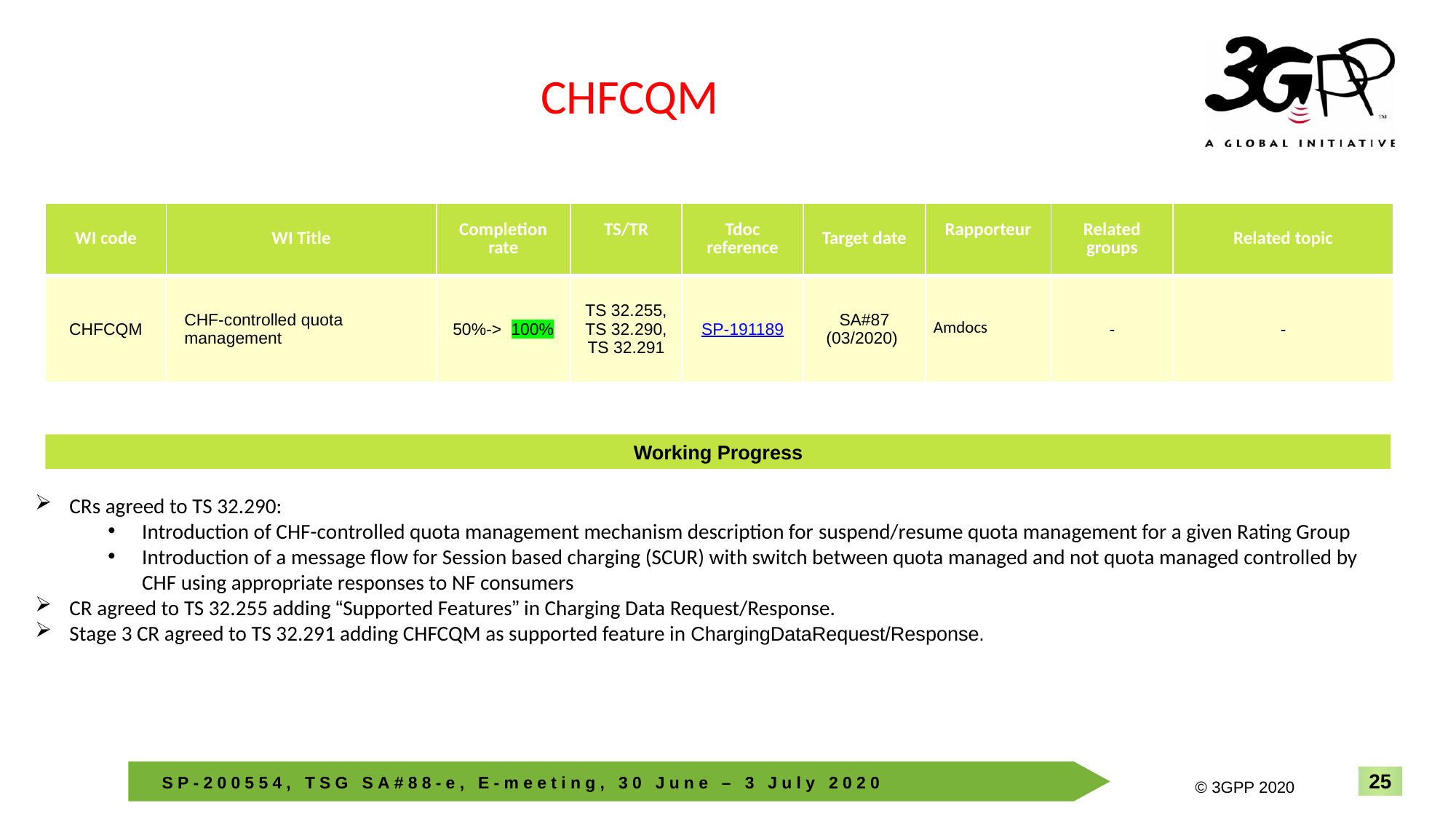

CHFCQM
| WI code | WI Title | Completion rate | TS/TR | Tdoc reference | Target date | Rapporteur | Related groups | Related topic |
| --- | --- | --- | --- | --- | --- | --- | --- | --- |
| CHFCQM | CHF-controlled quota management | 50%-> 100% | TS 32.255, TS 32.290, TS 32.291 | SP-191189 | SA#87 (03/2020) | Amdocs | - | - |
Working Progress
CRs agreed to TS 32.290:
Introduction of CHF-controlled quota management mechanism description for suspend/resume quota management for a given Rating Group
Introduction of a message flow for Session based charging (SCUR) with switch between quota managed and not quota managed controlled by CHF using appropriate responses to NF consumers
CR agreed to TS 32.255 adding “Supported Features” in Charging Data Request/Response.
Stage 3 CR agreed to TS 32.291 adding CHFCQM as supported feature in ChargingDataRequest/Response.